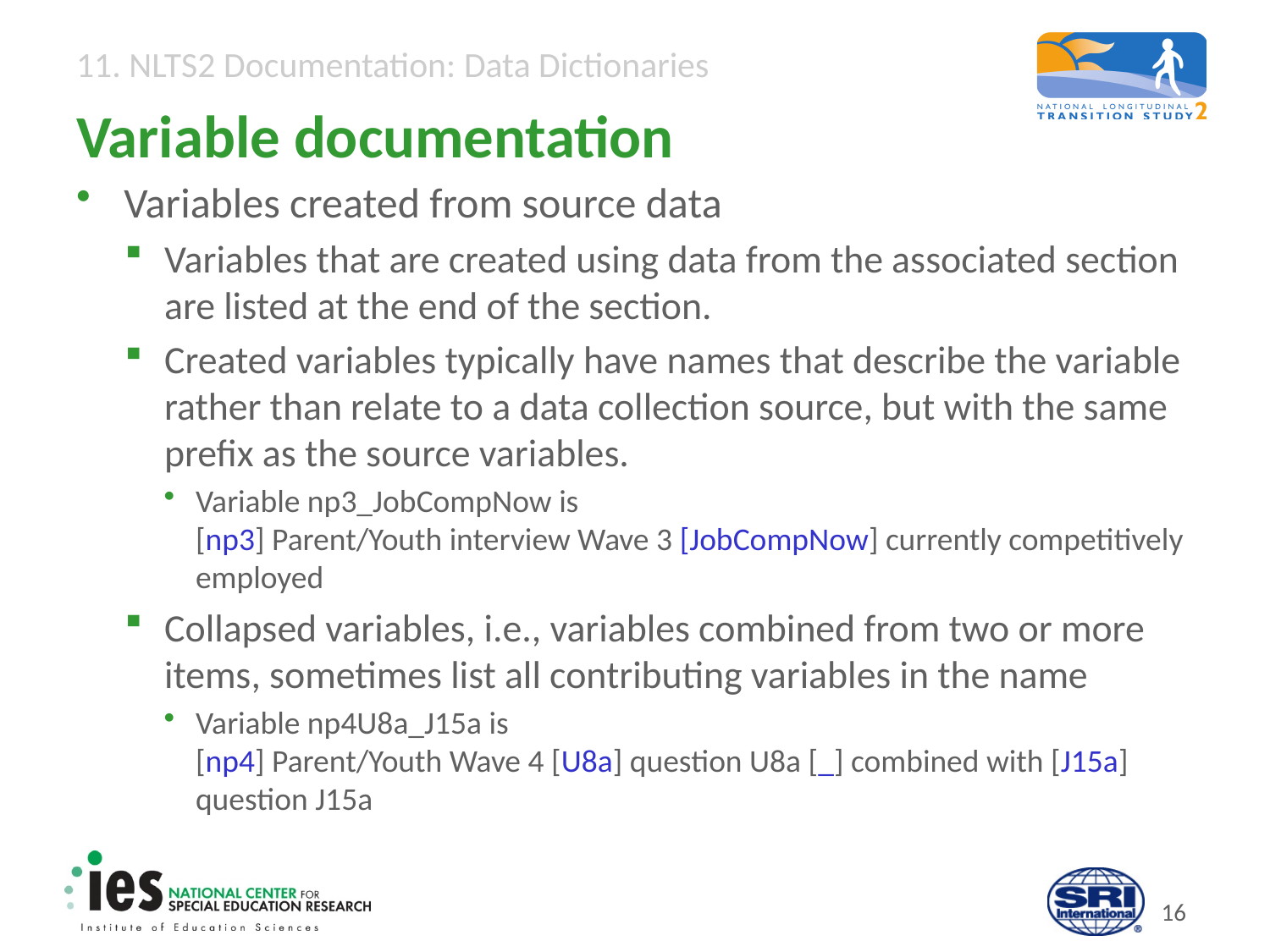

# Variable documentation
Variables created from source data
Variables that are created using data from the associated section are listed at the end of the section.
Created variables typically have names that describe the variable rather than relate to a data collection source, but with the same prefix as the source variables.
Variable np3_JobCompNow is
[np3] Parent/Youth interview Wave 3 [JobCompNow] currently competitively employed
Collapsed variables, i.e., variables combined from two or more items, sometimes list all contributing variables in the name
Variable np4U8a_J15a is
[np4] Parent/Youth Wave 4 [U8a] question U8a [_] combined with [J15a] question J15a
16